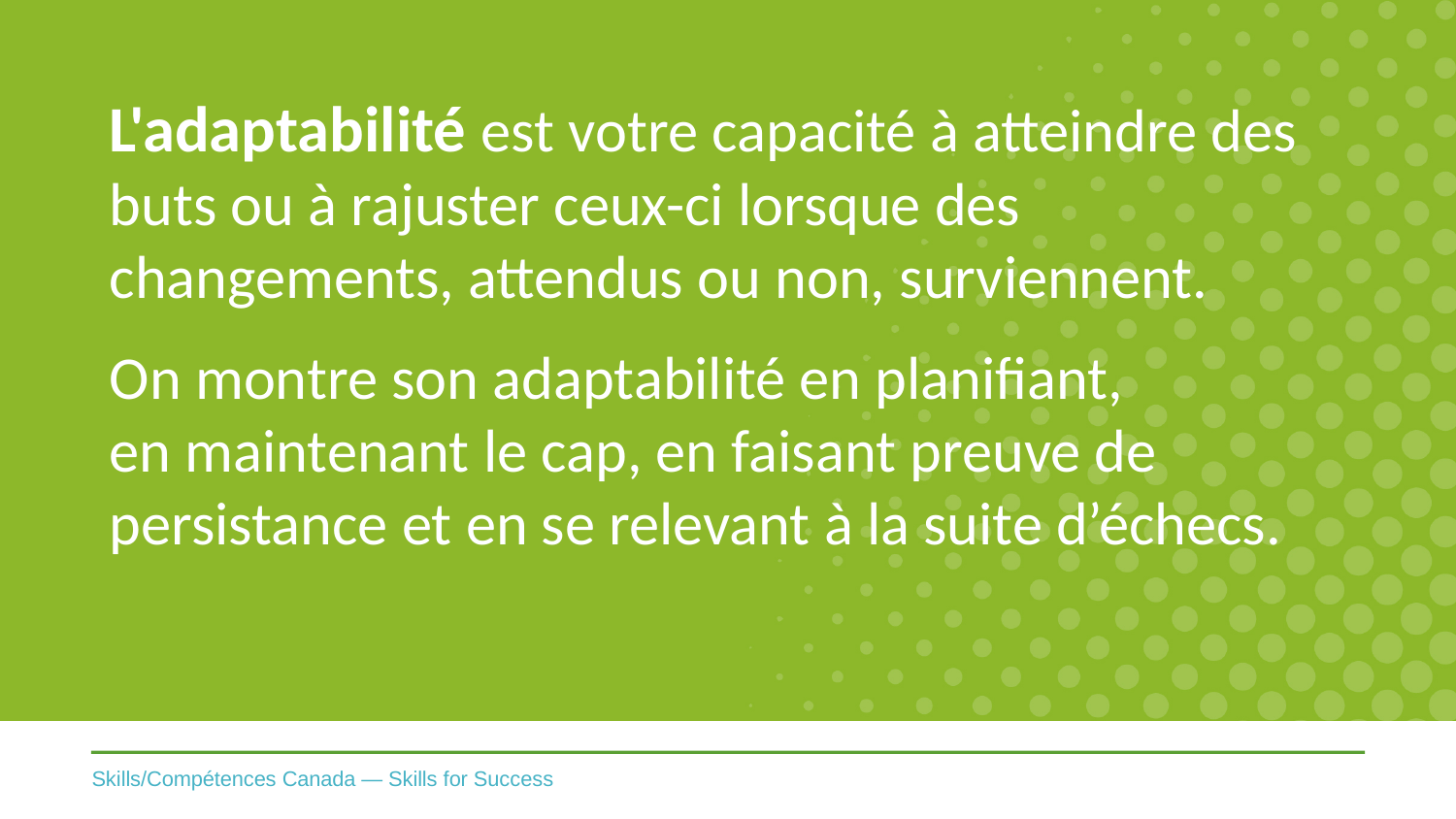

L'adaptabilité est votre capacité à atteindre des buts ou à rajuster ceux-ci lorsque des changements, attendus ou non, surviennent.
On montre son adaptabilité en planifiant,
en maintenant le cap, en faisant preuve de persistance et en se relevant à la suite d’échecs.